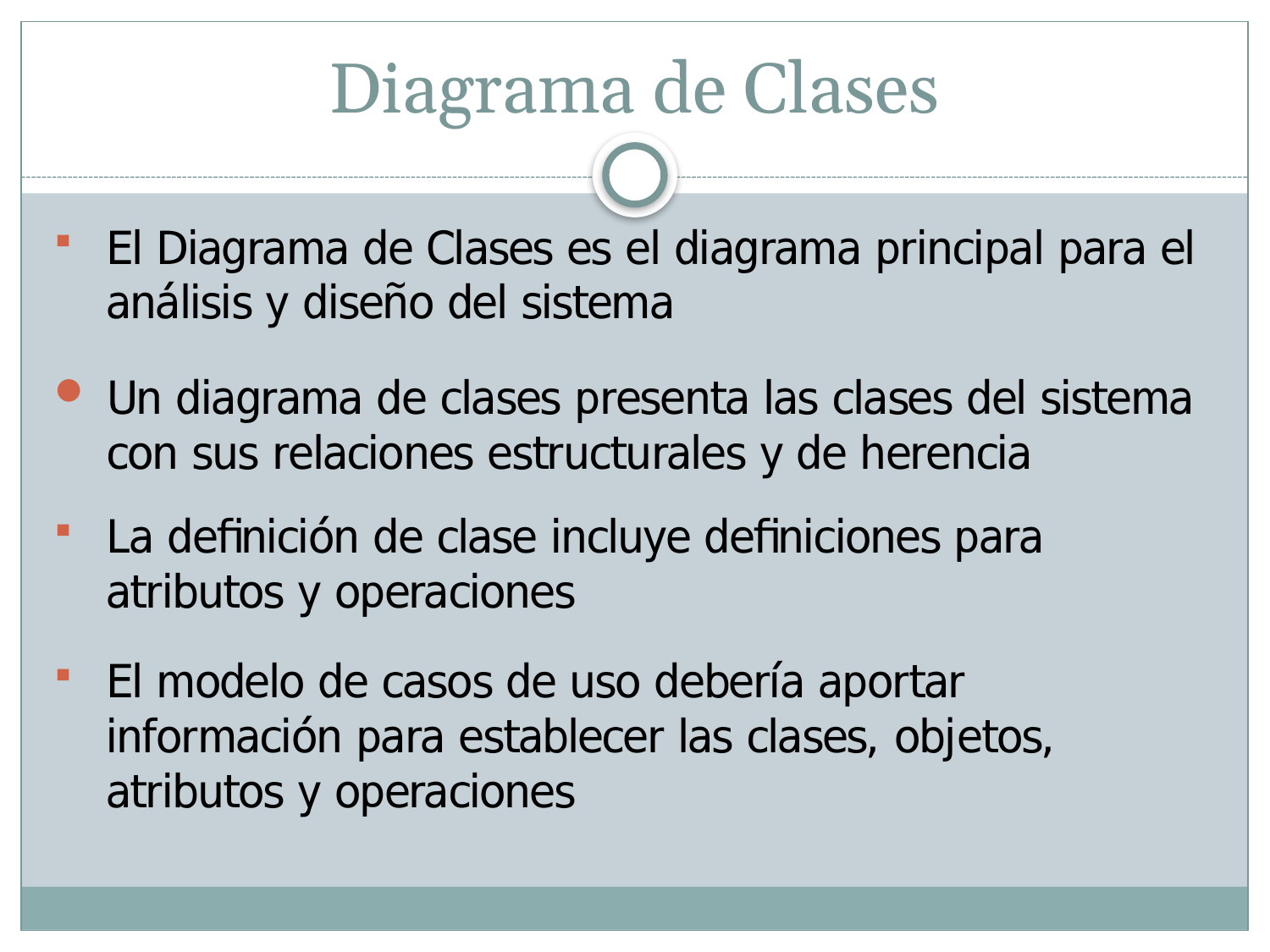

# Diagrama de Clases
El Diagrama de Clases es el diagrama principal para el análisis y diseño del sistema

Un diagrama de clases presenta las clases del sistema con sus relaciones estructurales y de herencia

La definición de clase incluye definiciones para atributos y operaciones

El modelo de casos de uso debería aportar información para establecer las clases, objetos, atributos y operaciones